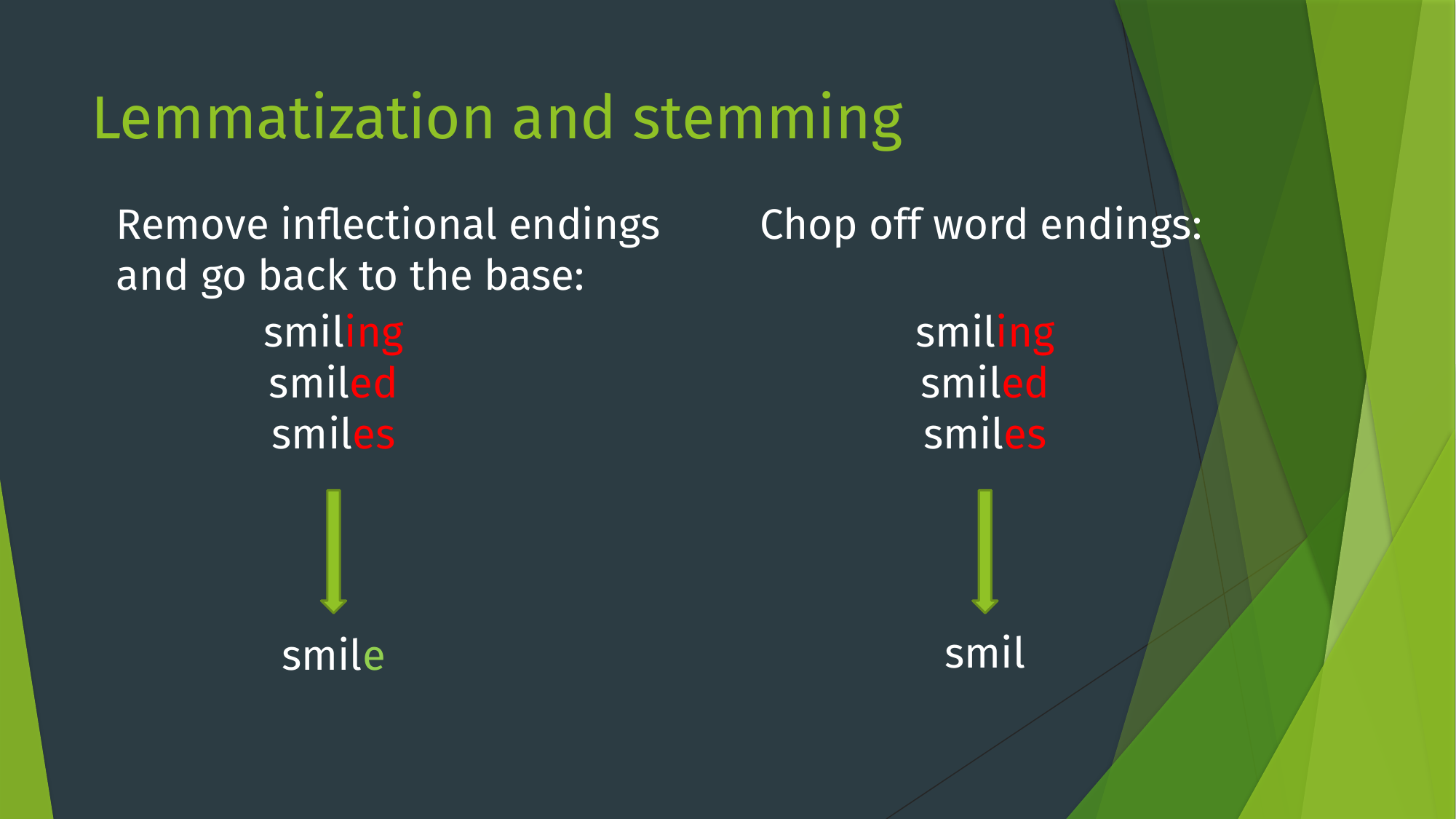

# Lemmatization and stemming
Chop off word endings:

Remove inflectional endings and go back to the base:
smiling
smiled
smiles
smiling
smiled
smiles

smil
smile